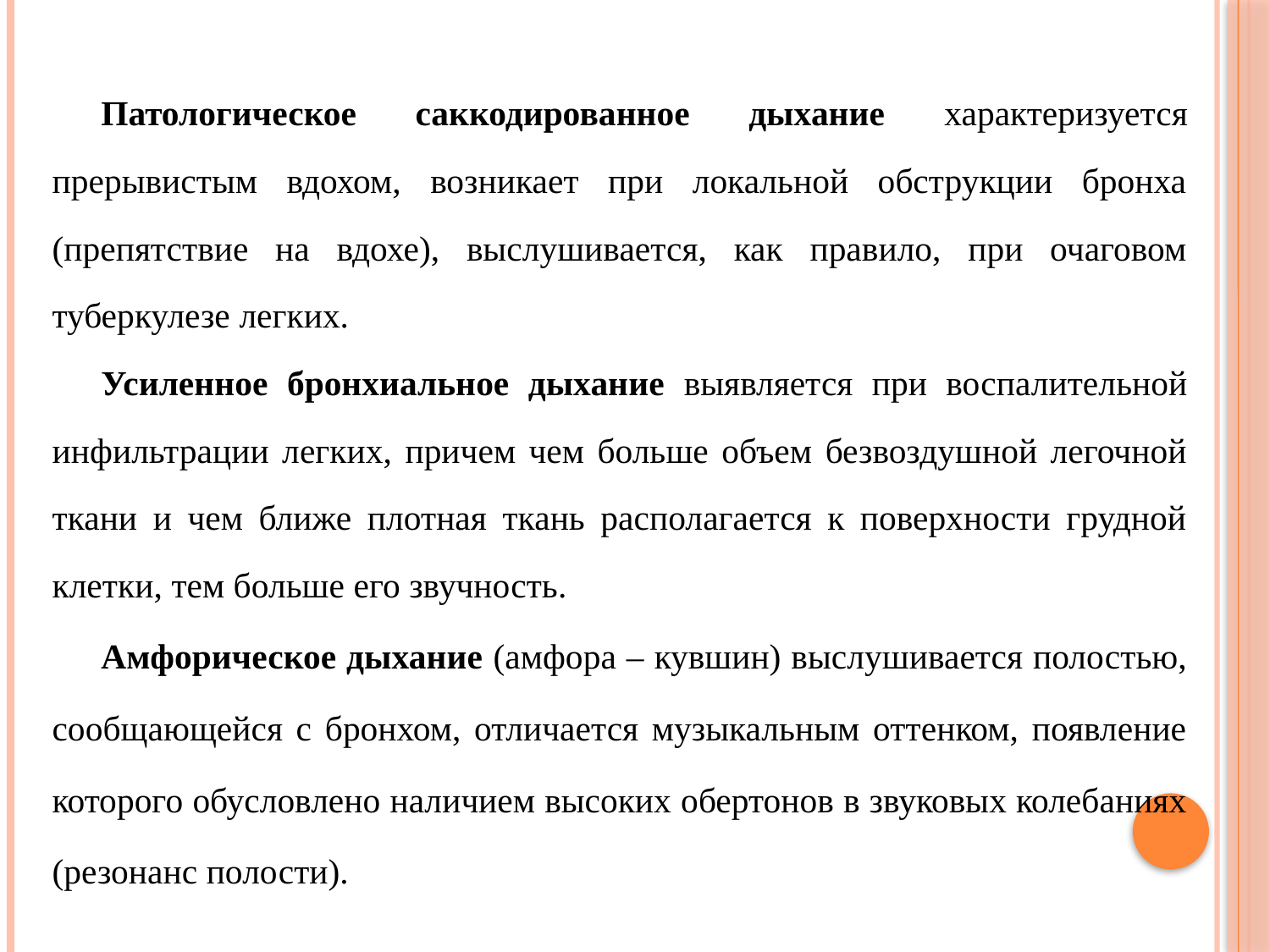

Патологическое саккодированное дыхание характеризуется прерывистым вдохом, возникает при локальной обструкции бронха (препятствие на вдохе), выслушивается, как правило, при очаговом туберкулезе легких.
Усиленное бронхиальное дыхание выявляется при воспалительной инфильтрации легких, причем чем больше объем безвоздушной легочной ткани и чем ближе плотная ткань располагается к поверхности грудной клетки, тем больше его звучность.
Амфорическое дыхание (амфора – кувшин) выслушивается полостью,
сообщающейся с бронхом, отличается музыкальным оттенком, появление
которого обусловлено наличием высоких обертонов в звуковых колебаниях (резонанс полости).